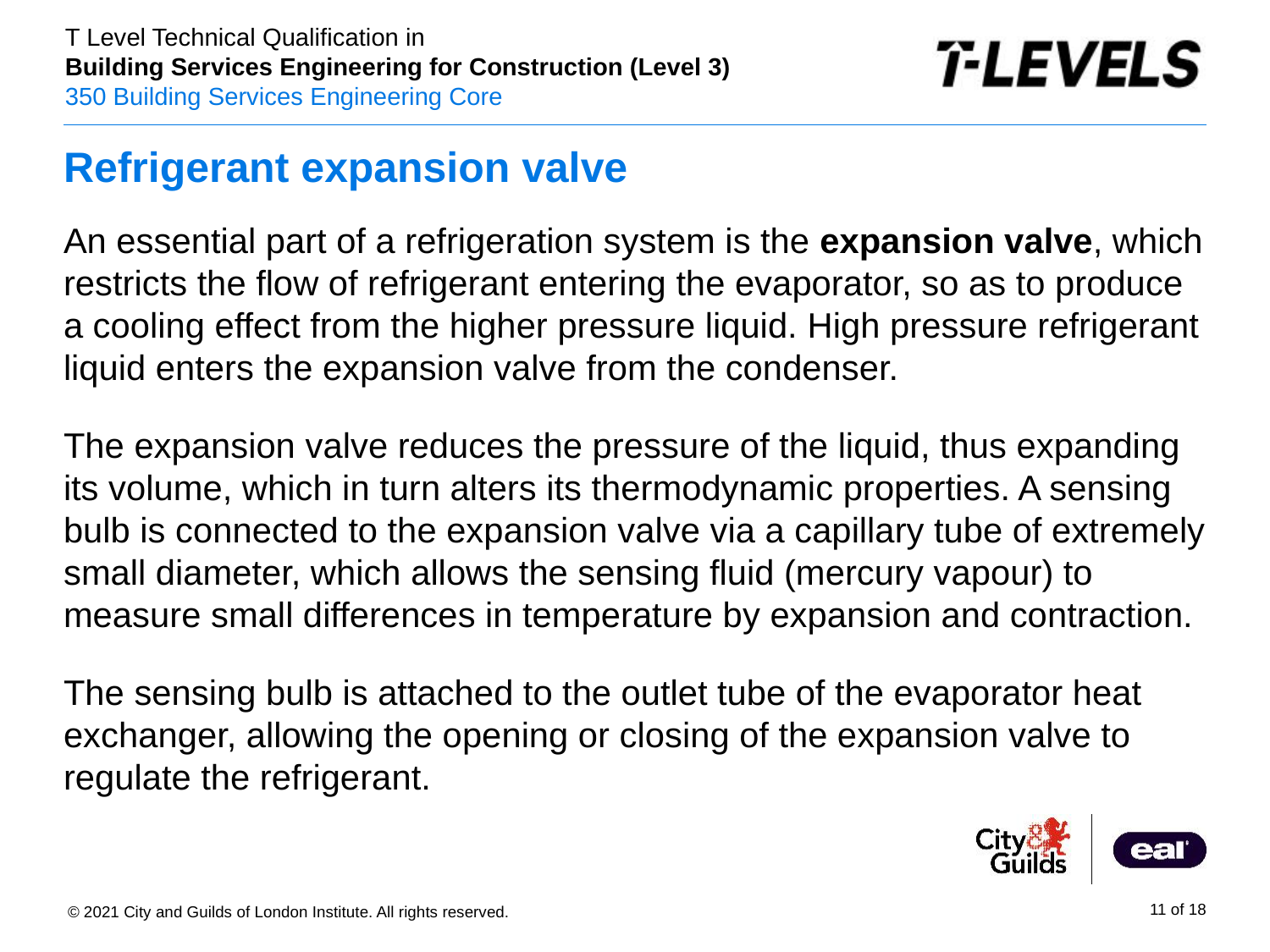

# Refrigerant expansion valve
An essential part of a refrigeration system is the expansion valve, which restricts the flow of refrigerant entering the evaporator, so as to produce a cooling effect from the higher pressure liquid. High pressure refrigerant liquid enters the expansion valve from the condenser.
The expansion valve reduces the pressure of the liquid, thus expanding its volume, which in turn alters its thermodynamic properties. A sensing bulb is connected to the expansion valve via a capillary tube of extremely small diameter, which allows the sensing fluid (mercury vapour) to measure small differences in temperature by expansion and contraction.
The sensing bulb is attached to the outlet tube of the evaporator heat exchanger, allowing the opening or closing of the expansion valve to regulate the refrigerant.